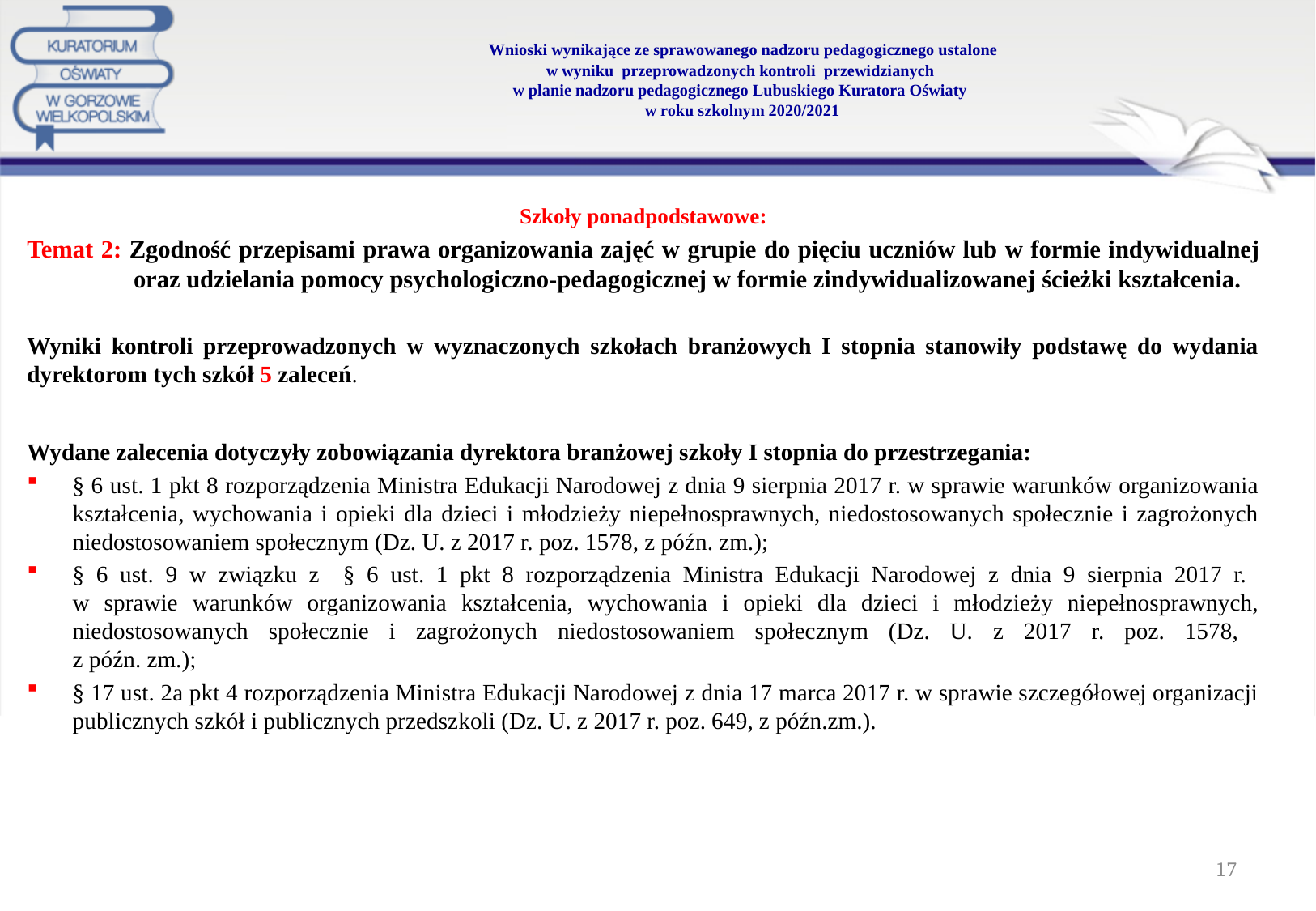

# Wnioski wynikające ze sprawowanego nadzoru pedagogicznego ustalone w wyniku  przeprowadzonych kontroli  przewidzianych w planie nadzoru pedagogicznego Lubuskiego Kuratora Oświaty w roku szkolnym 2020/2021
Szkoły ponadpodstawowe:
Temat 2: Zgodność przepisami prawa organizowania zajęć w grupie do pięciu uczniów lub w formie indywidualnej oraz udzielania pomocy psychologiczno-pedagogicznej w formie zindywidualizowanej ścieżki kształcenia.

Wyniki kontroli przeprowadzonych w wyznaczonych szkołach branżowych I stopnia stanowiły podstawę do wydania dyrektorom tych szkół 5 zaleceń.

Wydane zalecenia dotyczyły zobowiązania dyrektora branżowej szkoły I stopnia do przestrzegania:
§ 6 ust. 1 pkt 8 rozporządzenia Ministra Edukacji Narodowej z dnia 9 sierpnia 2017 r. w sprawie warunków organizowania kształcenia, wychowania i opieki dla dzieci i młodzieży niepełnosprawnych, niedostosowanych społecznie i zagrożonych niedostosowaniem społecznym (Dz. U. z 2017 r. poz. 1578, z późn. zm.);
§ 6 ust. 9 w związku z  § 6 ust. 1 pkt 8 rozporządzenia Ministra Edukacji Narodowej z dnia 9 sierpnia 2017 r.
w sprawie warunków organizowania kształcenia, wychowania i opieki dla dzieci i młodzieży niepełnosprawnych, niedostosowanych społecznie i zagrożonych niedostosowaniem społecznym (Dz. U. z 2017 r. poz. 1578,
z późn. zm.);
§ 17 ust. 2a pkt 4 rozporządzenia Ministra Edukacji Narodowej z dnia 17 marca 2017 r. w sprawie szczegółowej organizacji publicznych szkół i publicznych przedszkoli (Dz. U. z 2017 r. poz. 649, z późn.zm.).

17